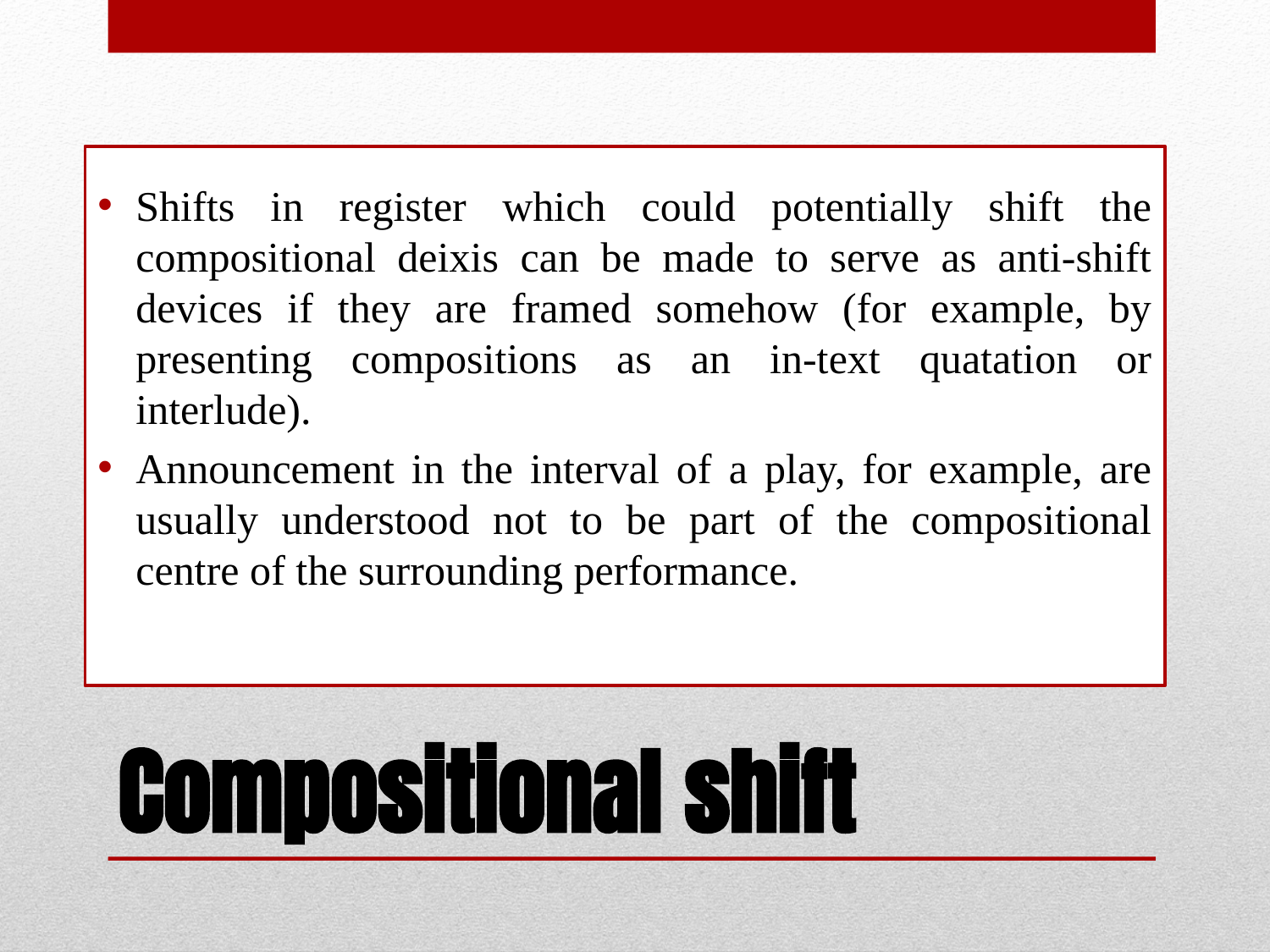

Shifts in register which could potentially shift the compositional deixis can be made to serve as anti-shift devices if they are framed somehow (for example, by presenting compositions as an in-text quatation or interlude).
Announcement in the interval of a play, for example, are usually understood not to be part of the compositional centre of the surrounding performance.

# Compositional shift